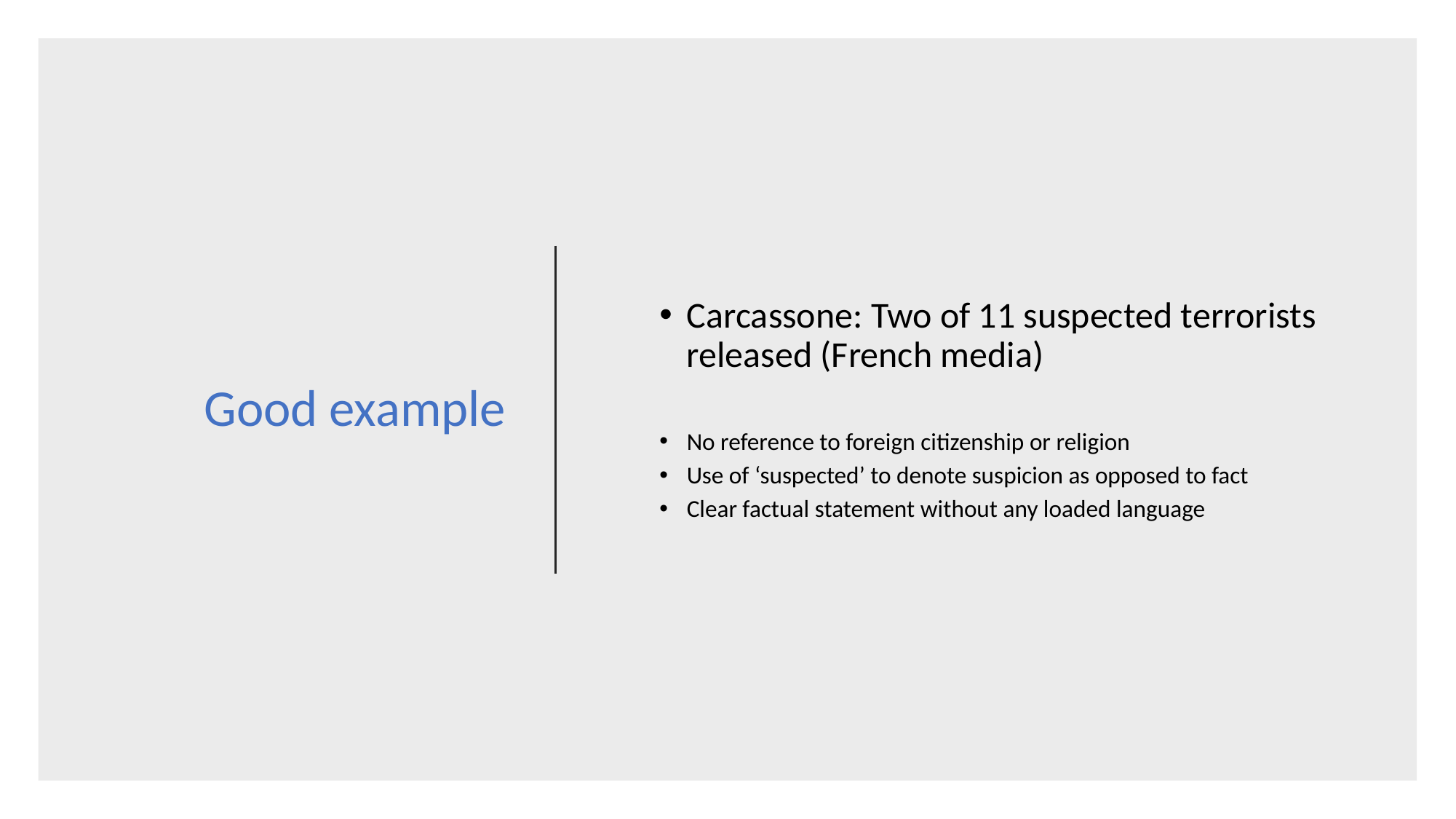

# Good example
Carcassone: Two of 11 suspected terrorists released (French media)

No reference to foreign citizenship or religion
Use of ‘suspected’ to denote suspicion as opposed to fact
Clear factual statement without any loaded language